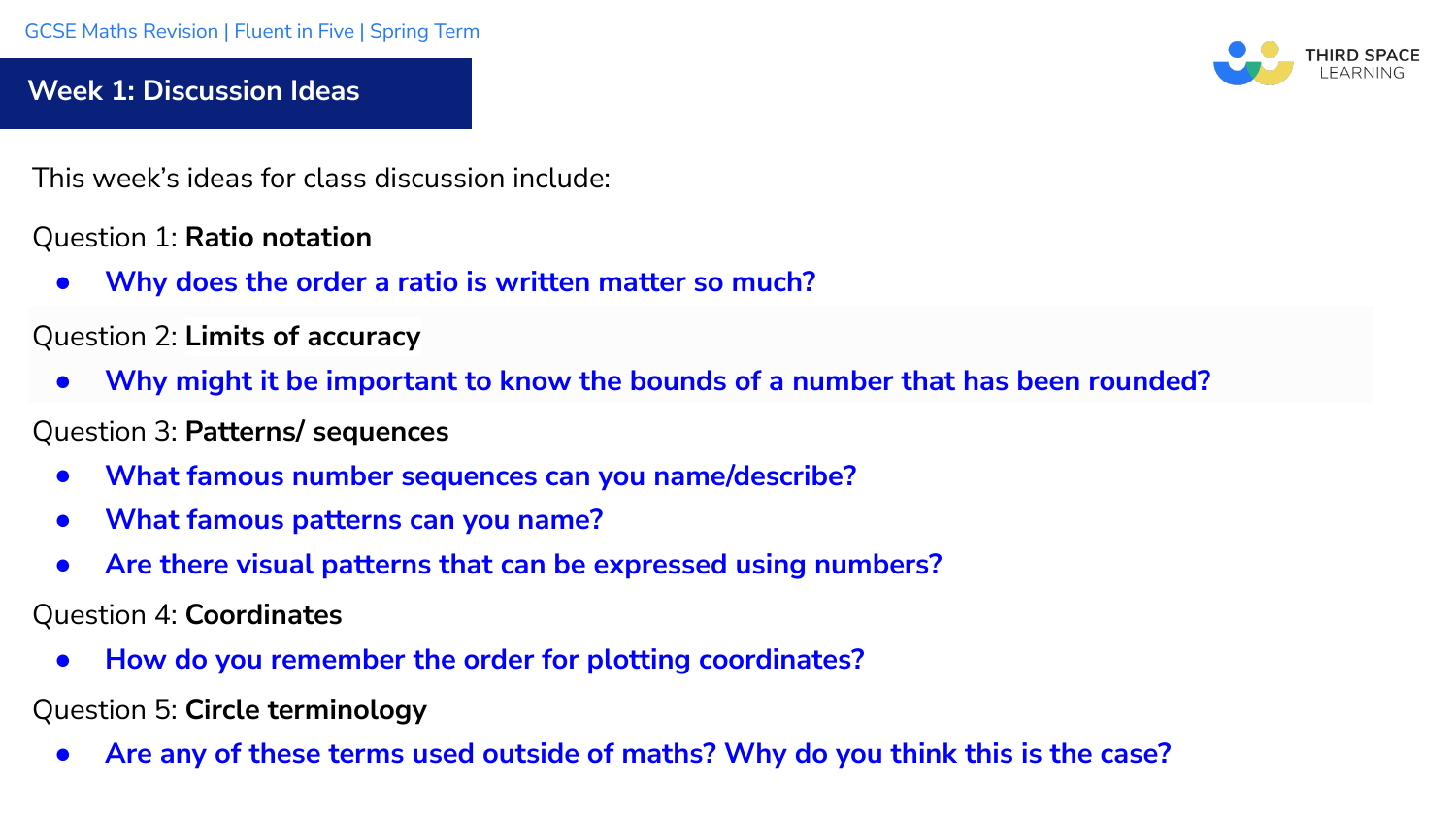

Week 1: Discussion Ideas
| This week’s ideas for class discussion include: |
| --- |
| Question 1: Ratio notation Why does the order a ratio is written matter so much? |
| Question 2: Limits of accuracy Why might it be important to know the bounds of a number that has been rounded? |
| Question 3: Patterns/ sequences What famous number sequences can you name/describe? What famous patterns can you name? Are there visual patterns that can be expressed using numbers? |
| Question 4: Coordinates How do you remember the order for plotting coordinates? |
| Question 5: Circle terminology Are any of these terms used outside of maths? Why do you think this is the case? |